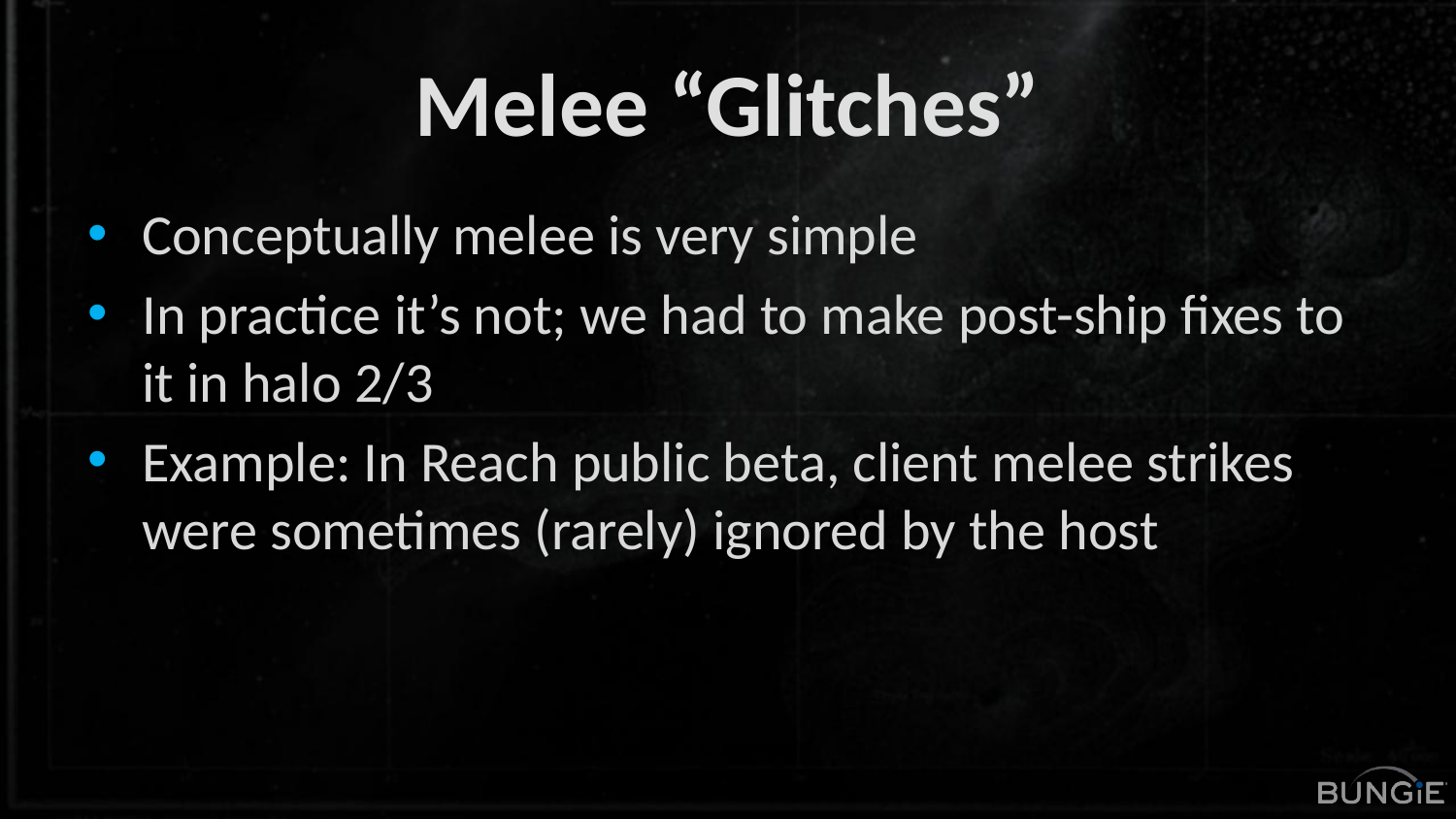

# Melee “Glitches”
Conceptually melee is very simple
In practice it’s not; we had to make post-ship fixes to it in halo 2/3
Example: In Reach public beta, client melee strikes were sometimes (rarely) ignored by the host